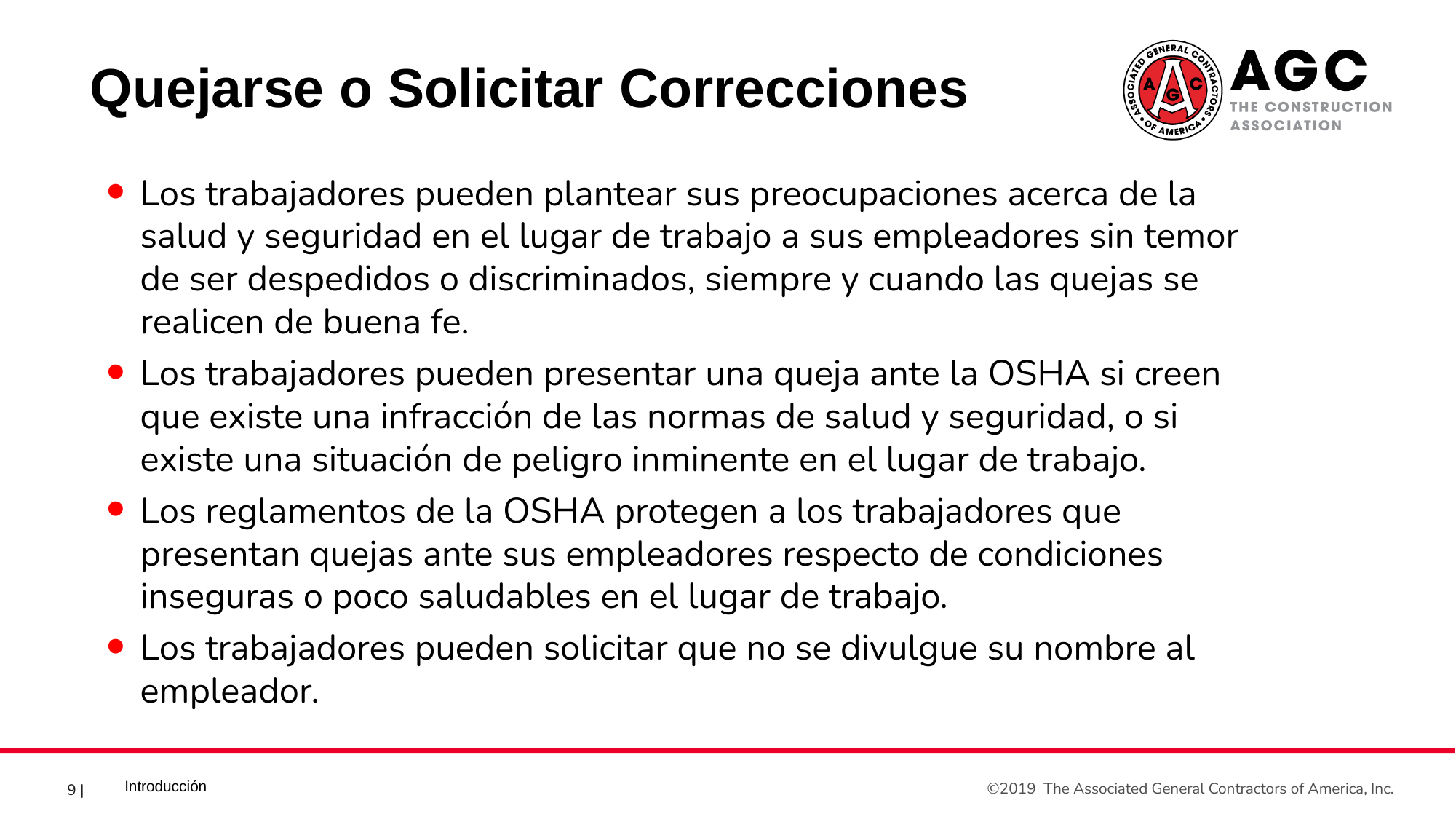

Quejarse o Solicitar Correcciones
Los trabajadores pueden plantear sus preocupaciones acerca de la salud y seguridad en el lugar de trabajo a sus empleadores sin temor de ser despedidos o discriminados, siempre y cuando las quejas se realicen de buena fe.
Los trabajadores pueden presentar una queja ante la OSHA si creen que existe una infracción de las normas de salud y seguridad, o si existe una situación de peligro inminente en el lugar de trabajo.
Los reglamentos de la OSHA protegen a los trabajadores que presentan quejas ante sus empleadores respecto de condiciones inseguras o poco saludables en el lugar de trabajo.
Los trabajadores pueden solicitar que no se divulgue su nombre al empleador.
Introducción